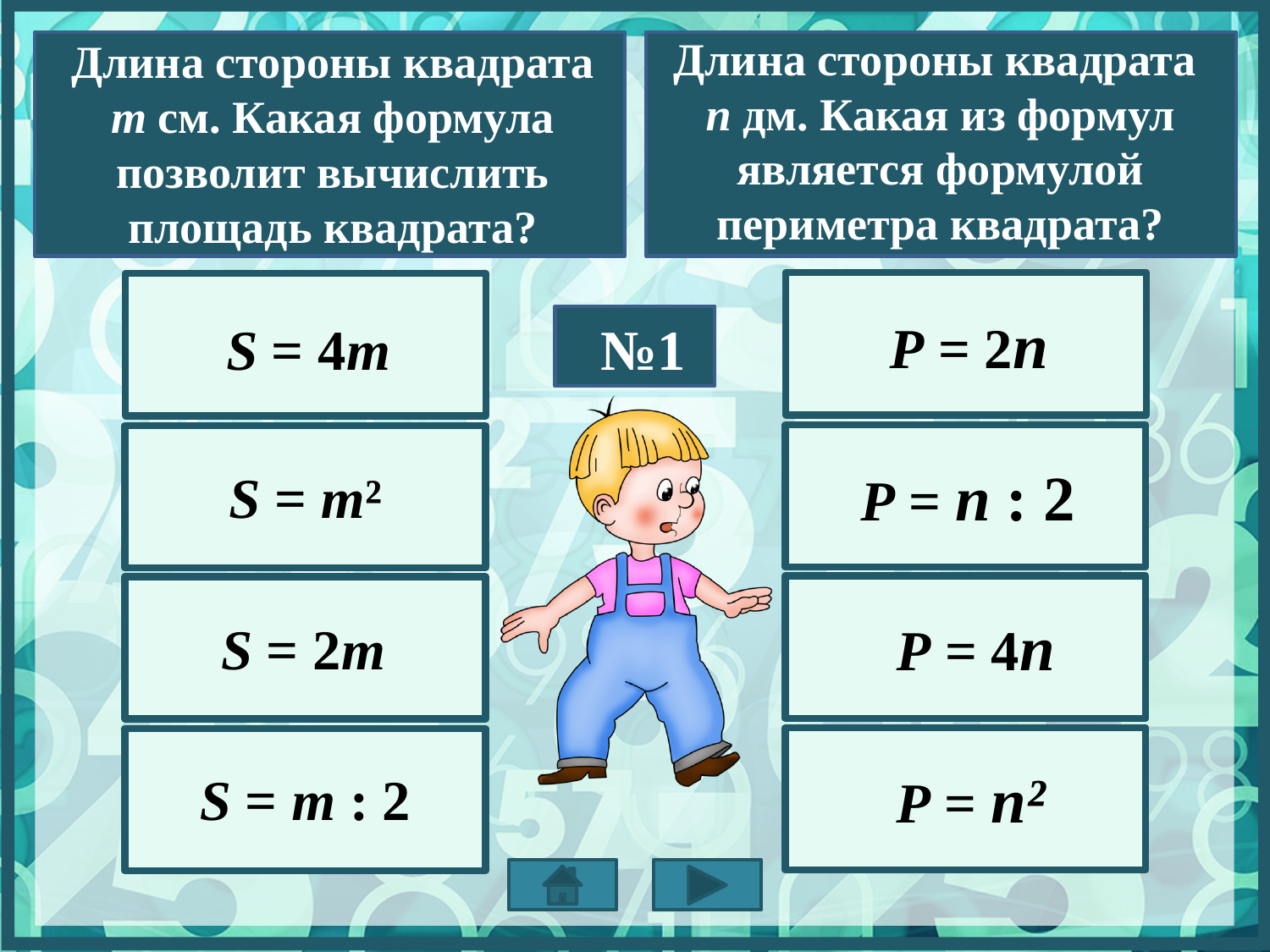

Длина стороны квадрата
п дм. Какая из формул является формулой периметра квадрата?
Длина стороны квадрата т см. Какая формула позволит вычислить площадь квадрата?
Р = 2п
S = 4т
№1
S = т²
Р = п : 2
 Р = 4п
S = 2т
Р = п²
S = т : 2